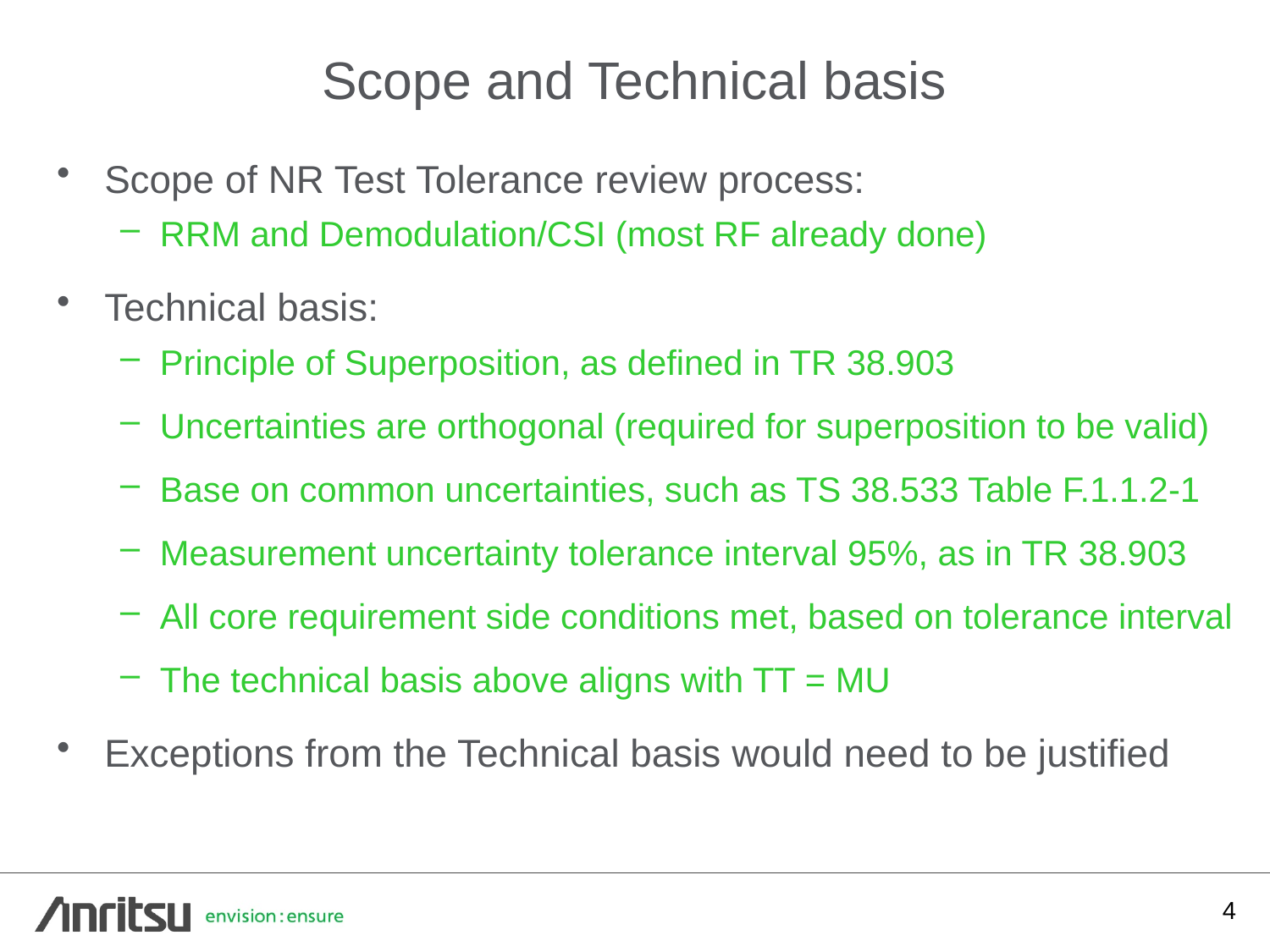

# Scope and Technical basis
Scope of NR Test Tolerance review process:
RRM and Demodulation/CSI (most RF already done)
Technical basis:
Principle of Superposition, as defined in TR 38.903
Uncertainties are orthogonal (required for superposition to be valid)
Base on common uncertainties, such as TS 38.533 Table F.1.1.2-1
Measurement uncertainty tolerance interval 95%, as in TR 38.903
All core requirement side conditions met, based on tolerance interval
The technical basis above aligns with TT = MU
Exceptions from the Technical basis would need to be justified

4